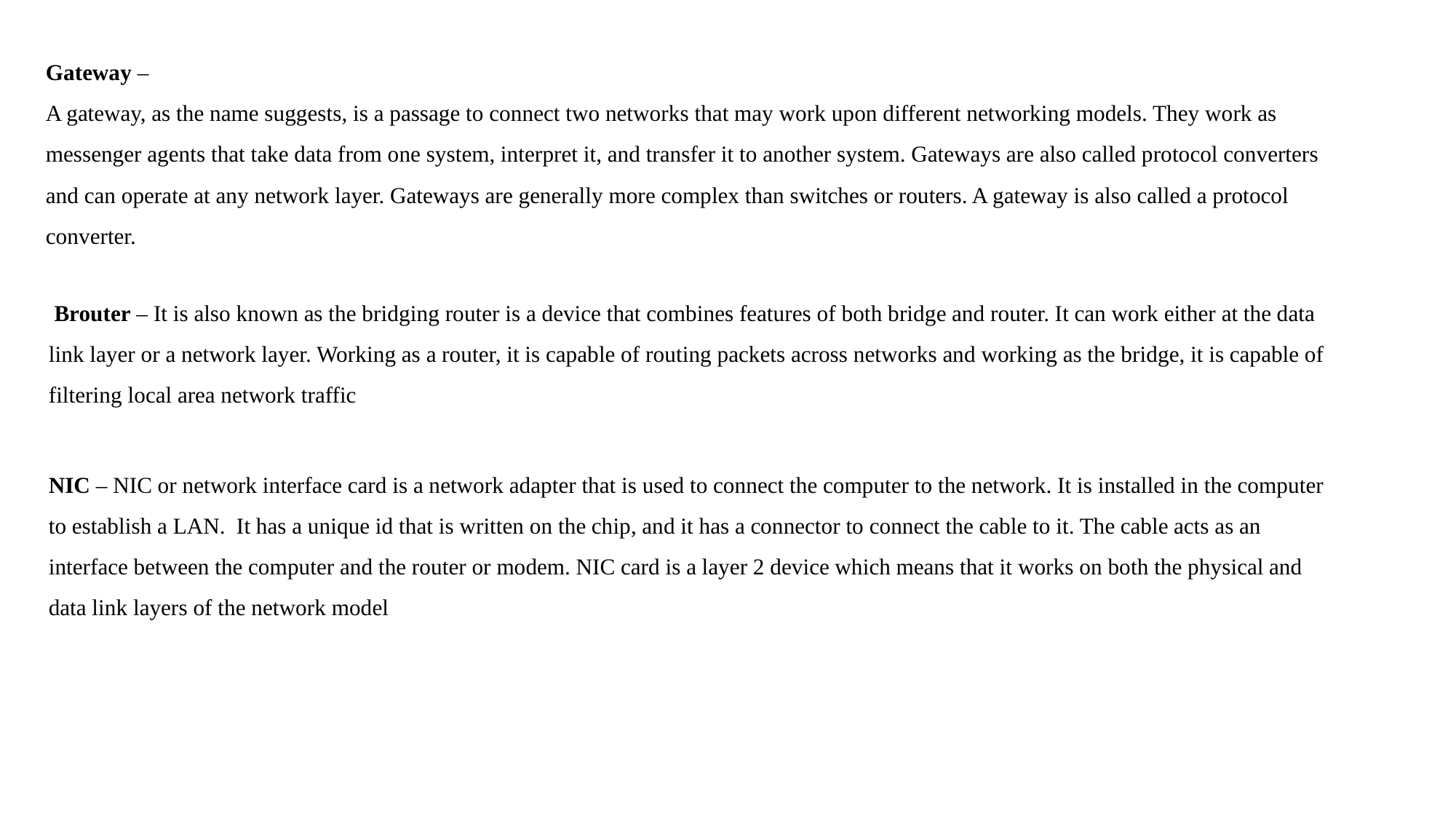

Gateway –
A gateway, as the name suggests, is a passage to connect two networks that may work upon different networking models. They work as messenger agents that take data from one system, interpret it, and transfer it to another system. Gateways are also called protocol converters and can operate at any network layer. Gateways are generally more complex than switches or routers. A gateway is also called a protocol converter.
 Brouter – It is also known as the bridging router is a device that combines features of both bridge and router. It can work either at the data link layer or a network layer. Working as a router, it is capable of routing packets across networks and working as the bridge, it is capable of filtering local area network traffic
NIC – NIC or network interface card is a network adapter that is used to connect the computer to the network. It is installed in the computer to establish a LAN.  It has a unique id that is written on the chip, and it has a connector to connect the cable to it. The cable acts as an interface between the computer and the router or modem. NIC card is a layer 2 device which means that it works on both the physical and data link layers of the network model